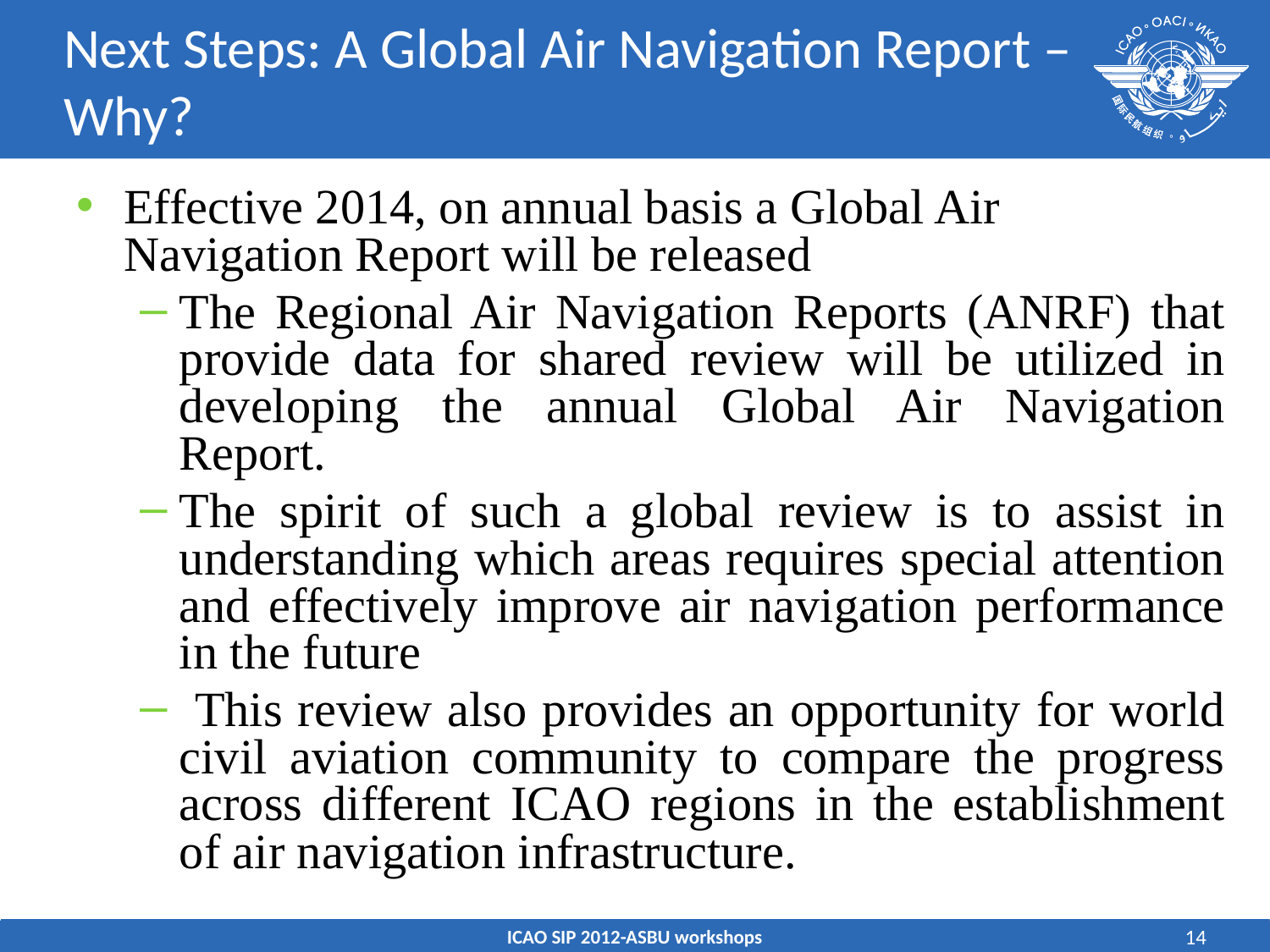

# Next Steps: A Global Air Navigation Report – Why?
Effective 2014, on annual basis a Global Air Navigation Report will be released
The Regional Air Navigation Reports (ANRF) that provide data for shared review will be utilized in developing the annual Global Air Navigation Report.
The spirit of such a global review is to assist in understanding which areas requires special attention and effectively improve air navigation performance in the future
 This review also provides an opportunity for world civil aviation community to compare the progress across different ICAO regions in the establishment of air navigation infrastructure.

ICAO SIP 2012-ASBU workshops
14